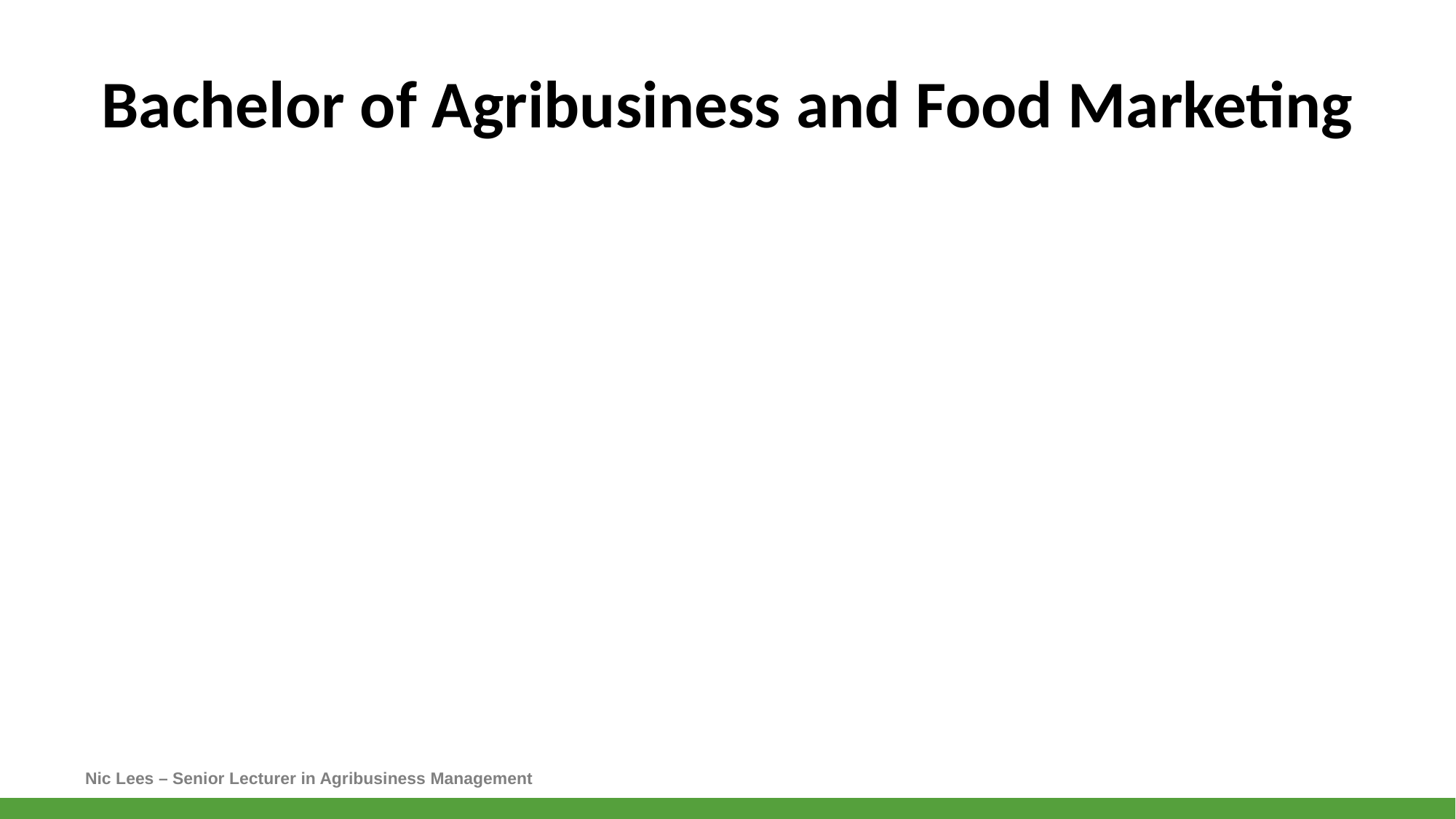

# Bachelor of Agribusiness and Food Marketing
Bachelor of Agribusiness and Food Marketing
Agribusiness Management